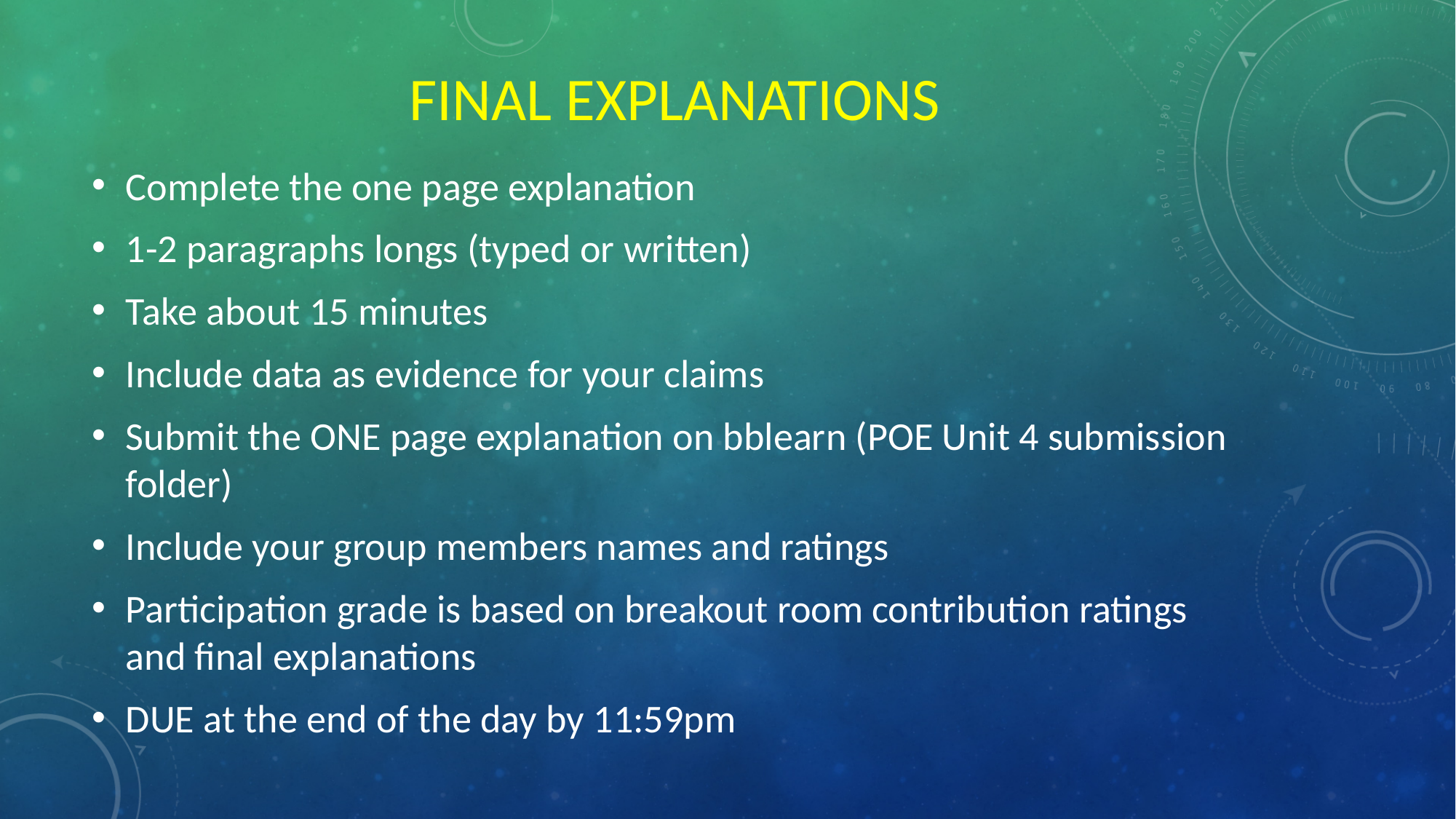

# Final Explanations
Complete the one page explanation
1-2 paragraphs longs (typed or written)
Take about 15 minutes
Include data as evidence for your claims
Submit the ONE page explanation on bblearn (POE Unit 4 submission folder)
Include your group members names and ratings
Participation grade is based on breakout room contribution ratings and final explanations
DUE at the end of the day by 11:59pm